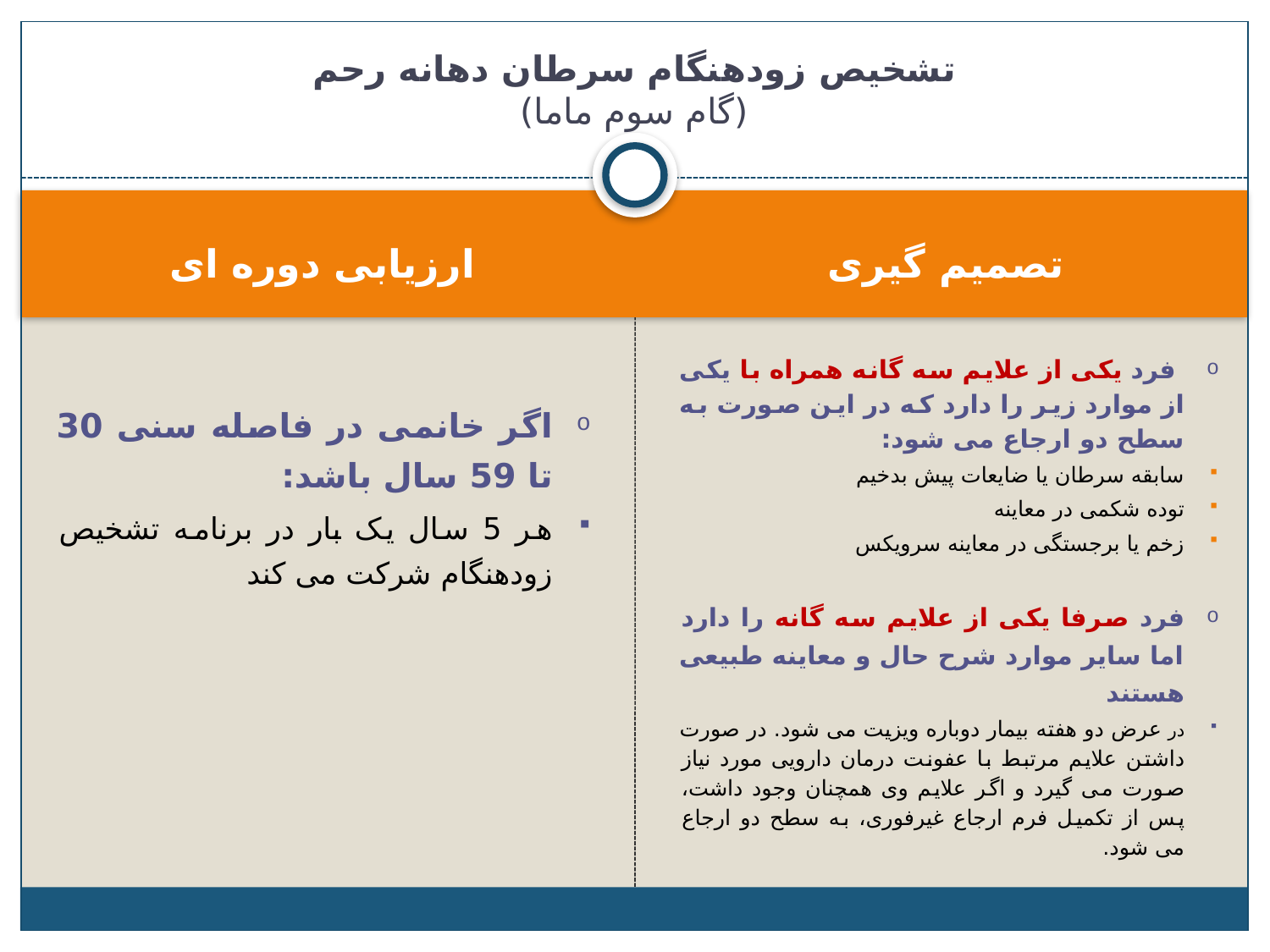

# تشخیص زودهنگام سرطان دهانه رحم (گام سوم ماما)
ارزیابی دوره ای
تصمیم گیری

	اگر خانمی در فاصله سنی 30 تا 59 سال باشد:
هر 5 سال یک بار در برنامه تشخیص زودهنگام شرکت می کند
 	فرد یکی از علایم سه گانه همراه با یکی از موارد زیر را دارد که در این صورت به سطح دو ارجاع می شود:
	سابقه سرطان یا ضایعات پیش بدخیم
	توده شکمی در معاینه
	زخم یا برجستگی در معاینه سرویکس

فرد صرفا یکی از علایم سه گانه را دارد اما سایر موارد شرح حال و معاینه طبیعی هستند
در عرض دو هفته بیمار دوباره ویزیت می شود. در صورت داشتن علایم مرتبط با عفونت درمان دارویی مورد نیاز صورت می گیرد و اگر علایم وی همچنان وجود داشت، پس از تکمیل فرم ارجاع غیرفوری، به سطح دو ارجاع می شود.